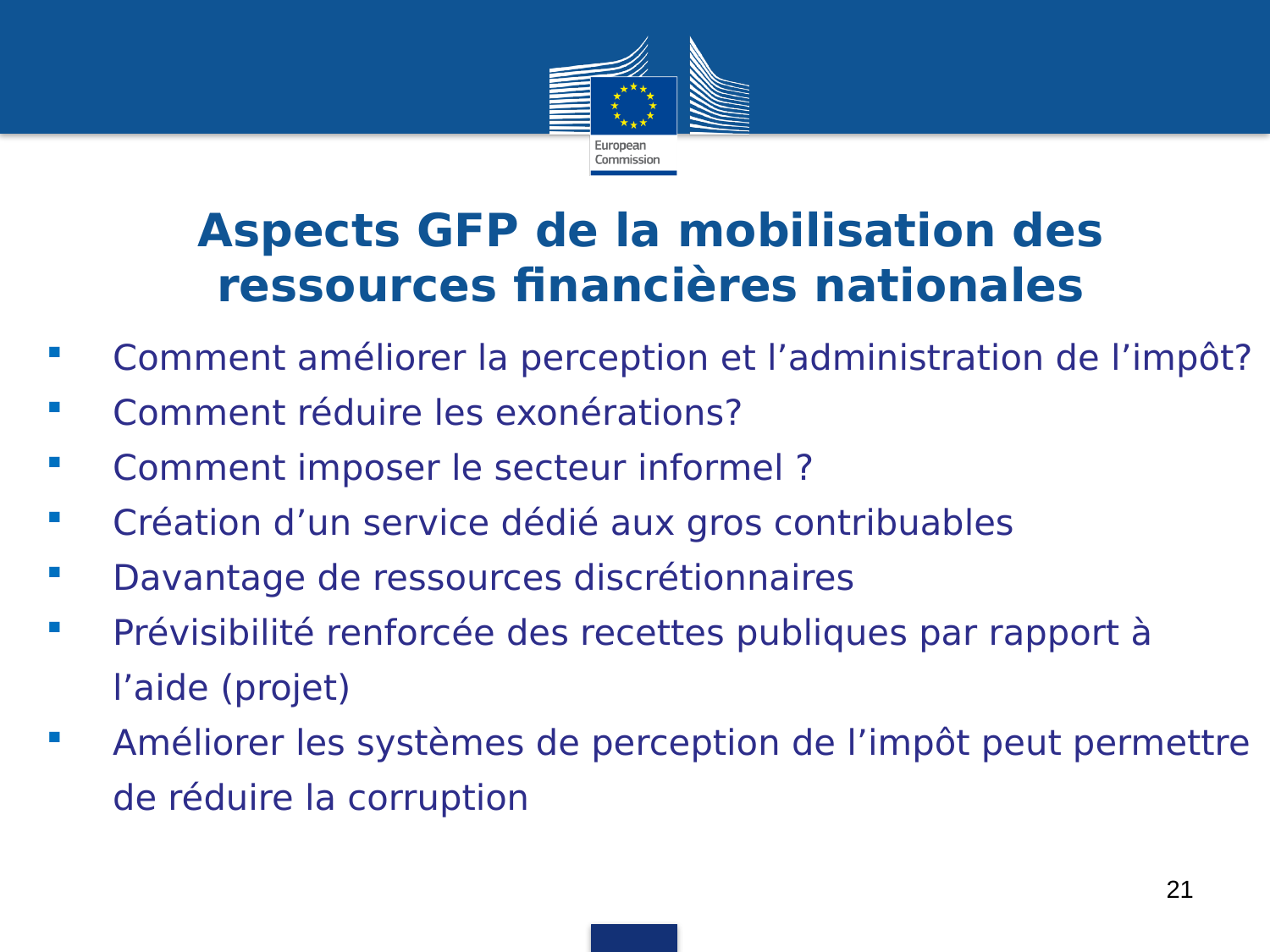

# Aspects GFP de la mobilisation des ressources financières nationales
Comment améliorer la perception et l’administration de l’impôt?
Comment réduire les exonérations?
Comment imposer le secteur informel ?
Création d’un service dédié aux gros contribuables
Davantage de ressources discrétionnaires
Prévisibilité renforcée des recettes publiques par rapport à l’aide (projet)
Améliorer les systèmes de perception de l’impôt peut permettre de réduire la corruption
21